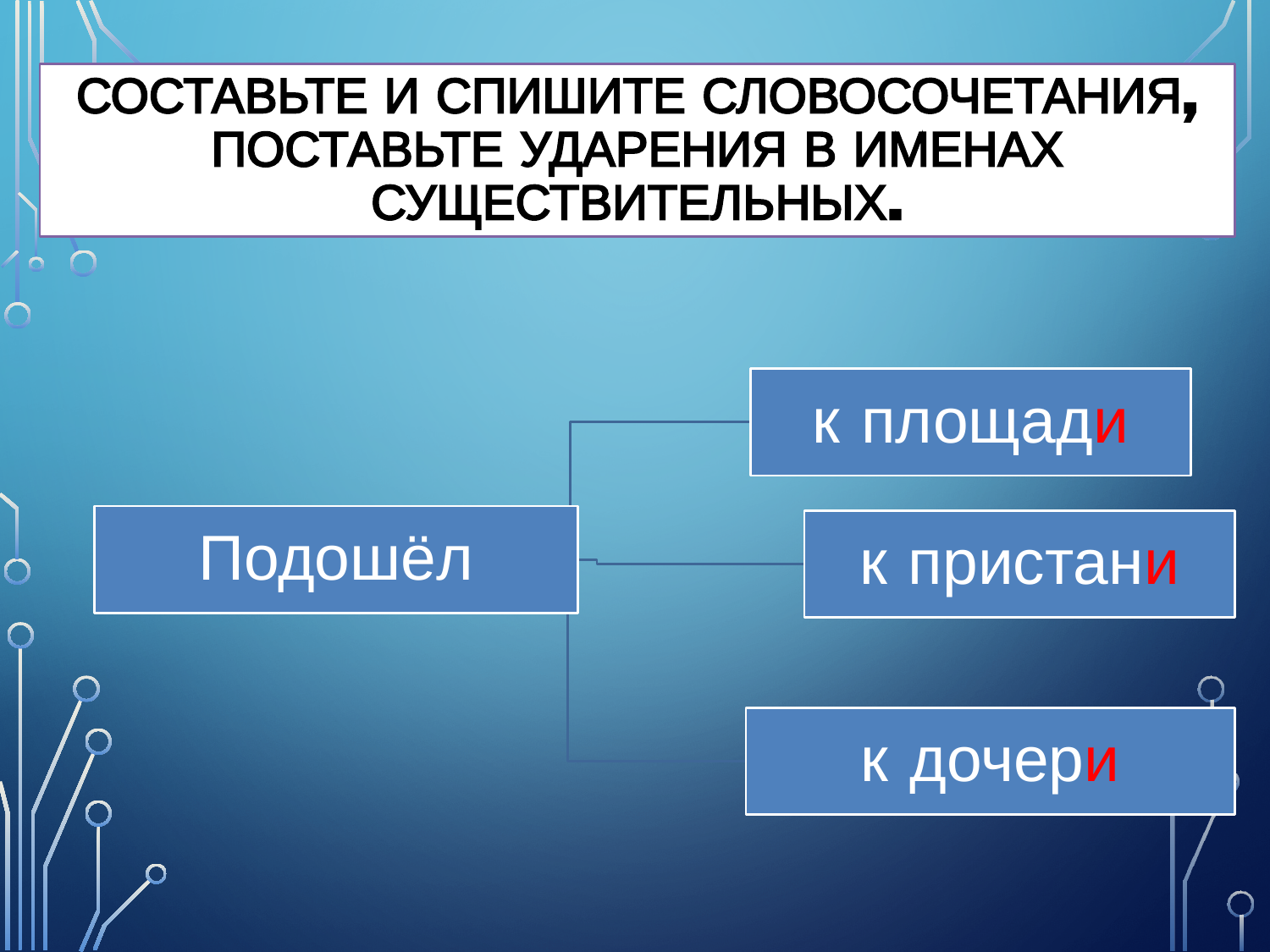

# Составьте и спишите словосочетания, поставьте ударения в именах существительных.

Подошёл
к площади
к пристани
к дочери